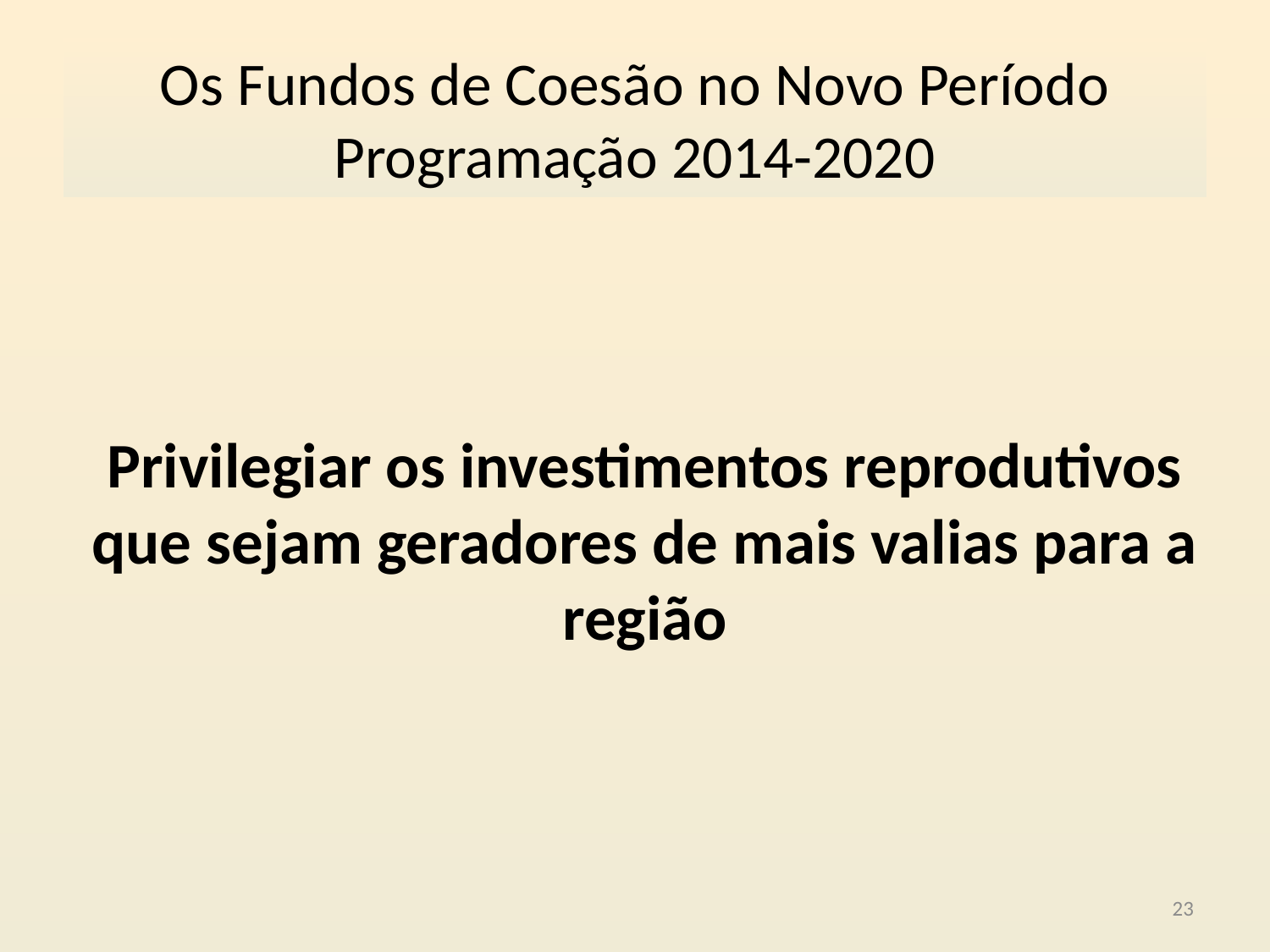

# Os Fundos de Coesão no Novo Período Programação 2014-2020
Privilegiar os investimentos reprodutivos que sejam geradores de mais valias para a região
23